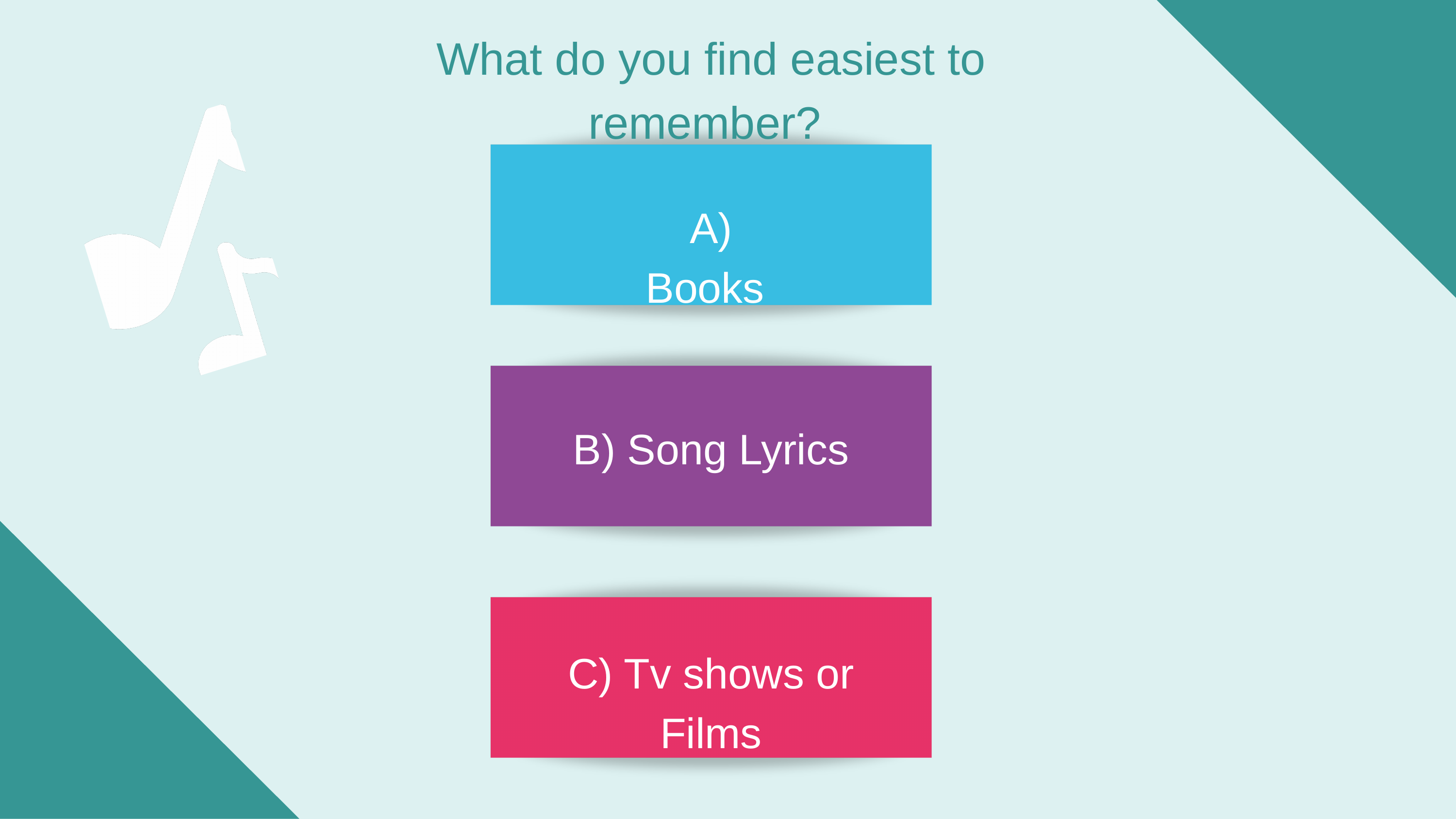

What do you find easiest to remember?

A) Books

B) Song Lyrics

C) Tv shows or Films